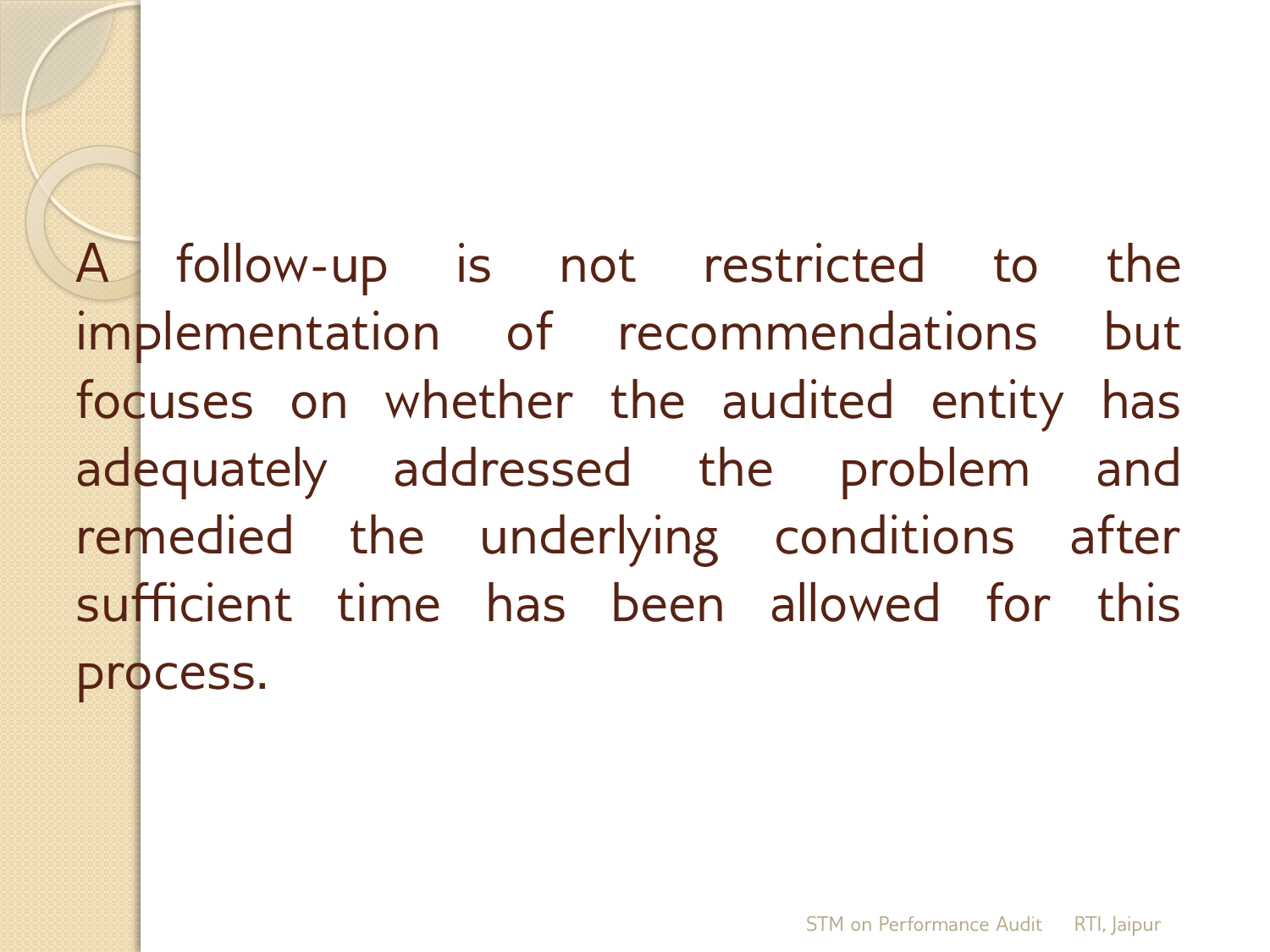

# A follow-up is not restricted to the implementation of recommendations but focuses on whether the audited entity has adequately addressed the problem and remedied the underlying conditions after sufficient time has been allowed for this process.
STM on Performance Audit     RTI, Jaipur